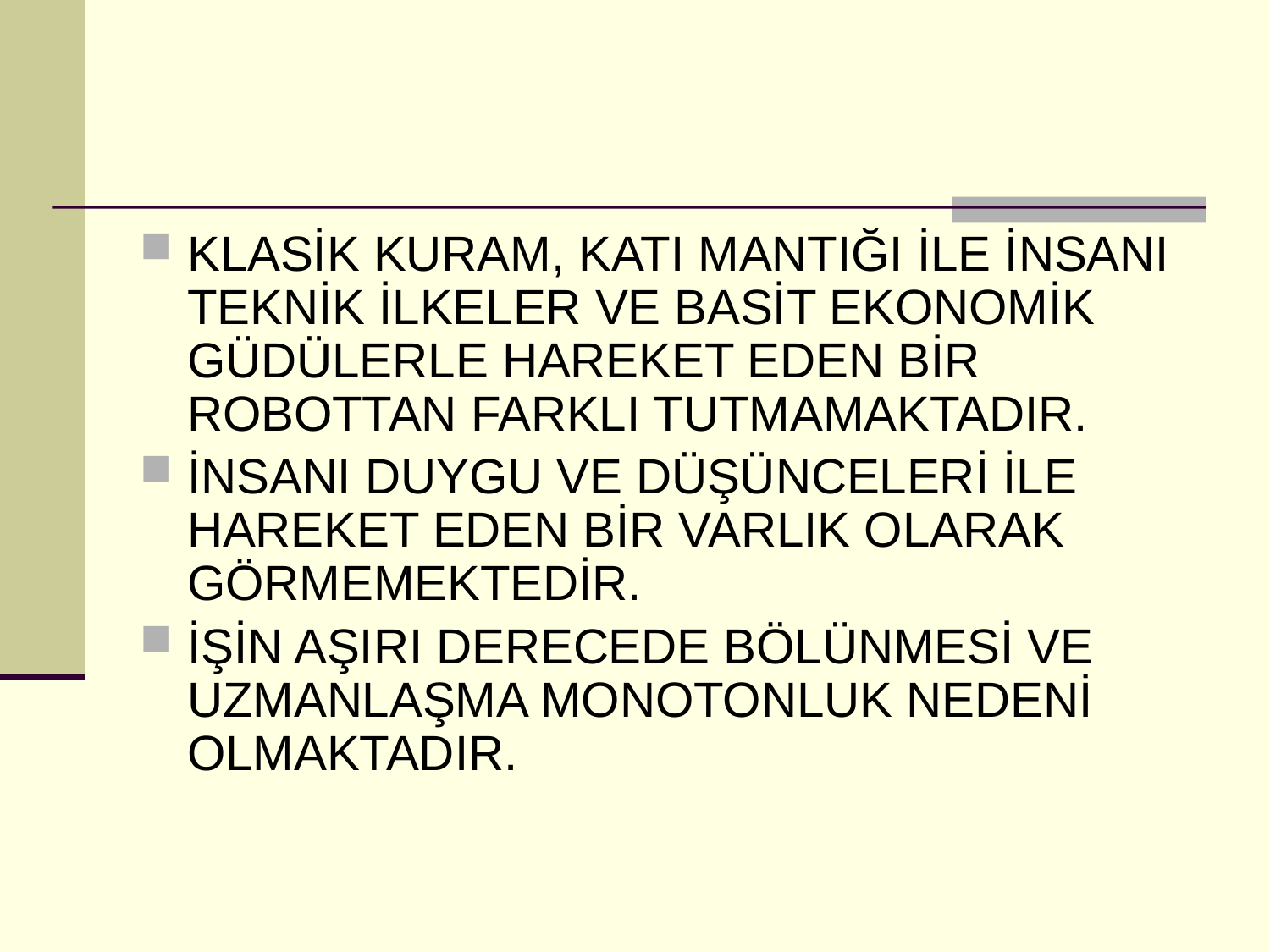

#
KLASİK KURAM, KATI MANTIĞI İLE İNSANI TEKNİK İLKELER VE BASİT EKONOMİK GÜDÜLERLE HAREKET EDEN BİR ROBOTTAN FARKLI TUTMAMAKTADIR.
İNSANI DUYGU VE DÜŞÜNCELERİ İLE HAREKET EDEN BİR VARLIK OLARAK GÖRMEMEKTEDİR.
İŞİN AŞIRI DERECEDE BÖLÜNMESİ VE UZMANLAŞMA MONOTONLUK NEDENİ OLMAKTADIR.